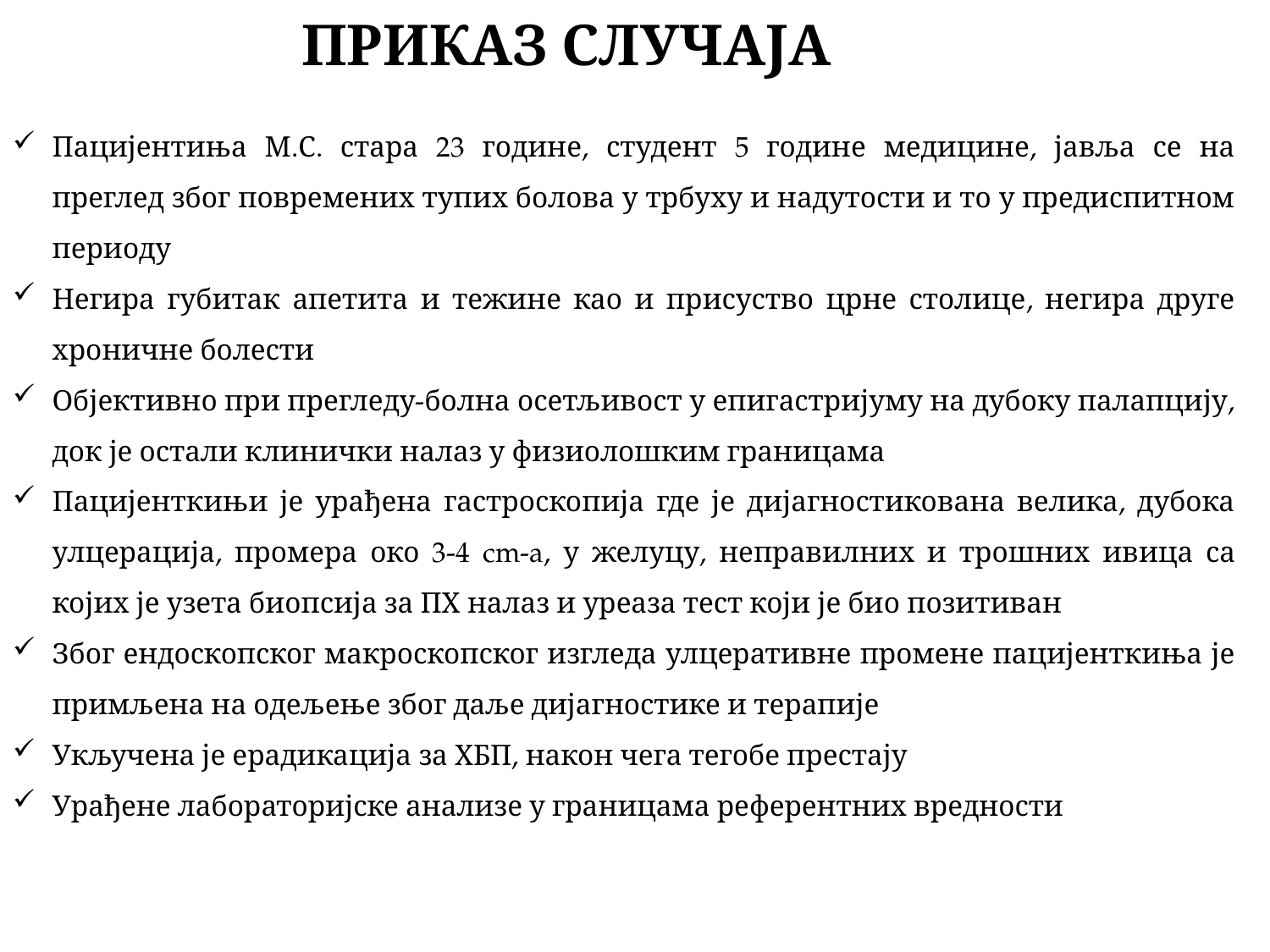

# ПРИКАЗ СЛУЧАЈА
Пацијентиња М.С. стара 23 године, студент 5 године медицине, јавља се на преглед због повремених тупих болова у трбуху и надутости и то у предиспитном периоду
Негира губитак апетита и тежине као и присуство црне столице, негира друге хроничне болести
Објективно при прегледу-болна осетљивост у епигастријуму на дубоку палапцију, док је остали клинички налаз у физиолошким границама
Пацијенткињи је урађена гастроскопија где је дијагностикована велика, дубока улцерација, промера око 3-4 cm-a, у желуцу, неправилних и трошних ивица са којих је узета биопсија за ПХ налаз и уреаза тест који је био позитиван
Због ендоскопског макроскопског изгледа улцеративне промене пацијенткиња је примљена на одељење због даље дијагностике и терапије
Укључена је ерадикација за ХБП, након чега тегобе престају
Урађене лабораторијске анализе у границама референтних вредности